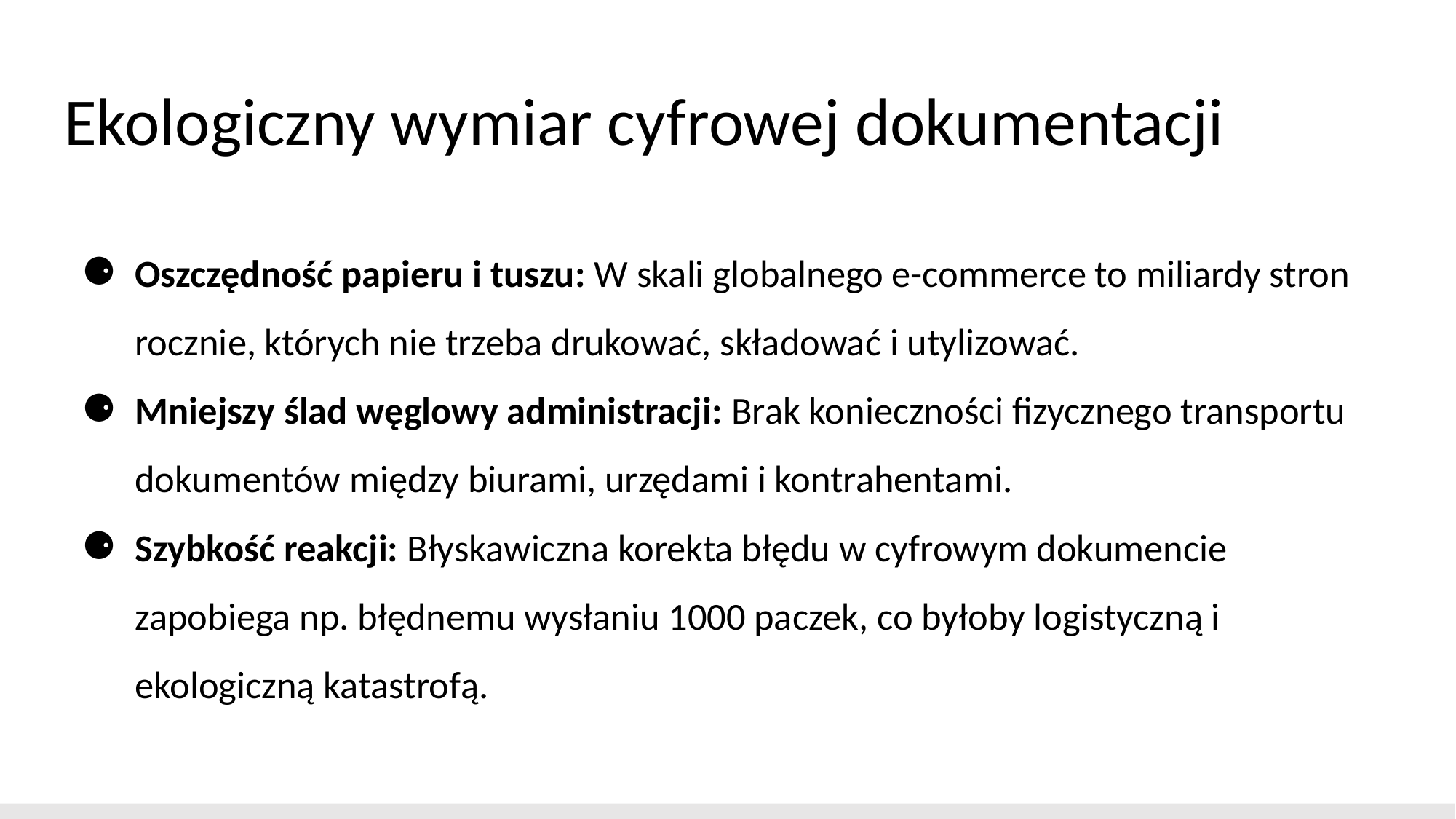

# Ekologiczny wymiar cyfrowej dokumentacji
Oszczędność papieru i tuszu: W skali globalnego e-commerce to miliardy stron rocznie, których nie trzeba drukować, składować i utylizować.
Mniejszy ślad węglowy administracji: Brak konieczności fizycznego transportu dokumentów między biurami, urzędami i kontrahentami.
Szybkość reakcji: Błyskawiczna korekta błędu w cyfrowym dokumencie zapobiega np. błędnemu wysłaniu 1000 paczek, co byłoby logistyczną i ekologiczną katastrofą.